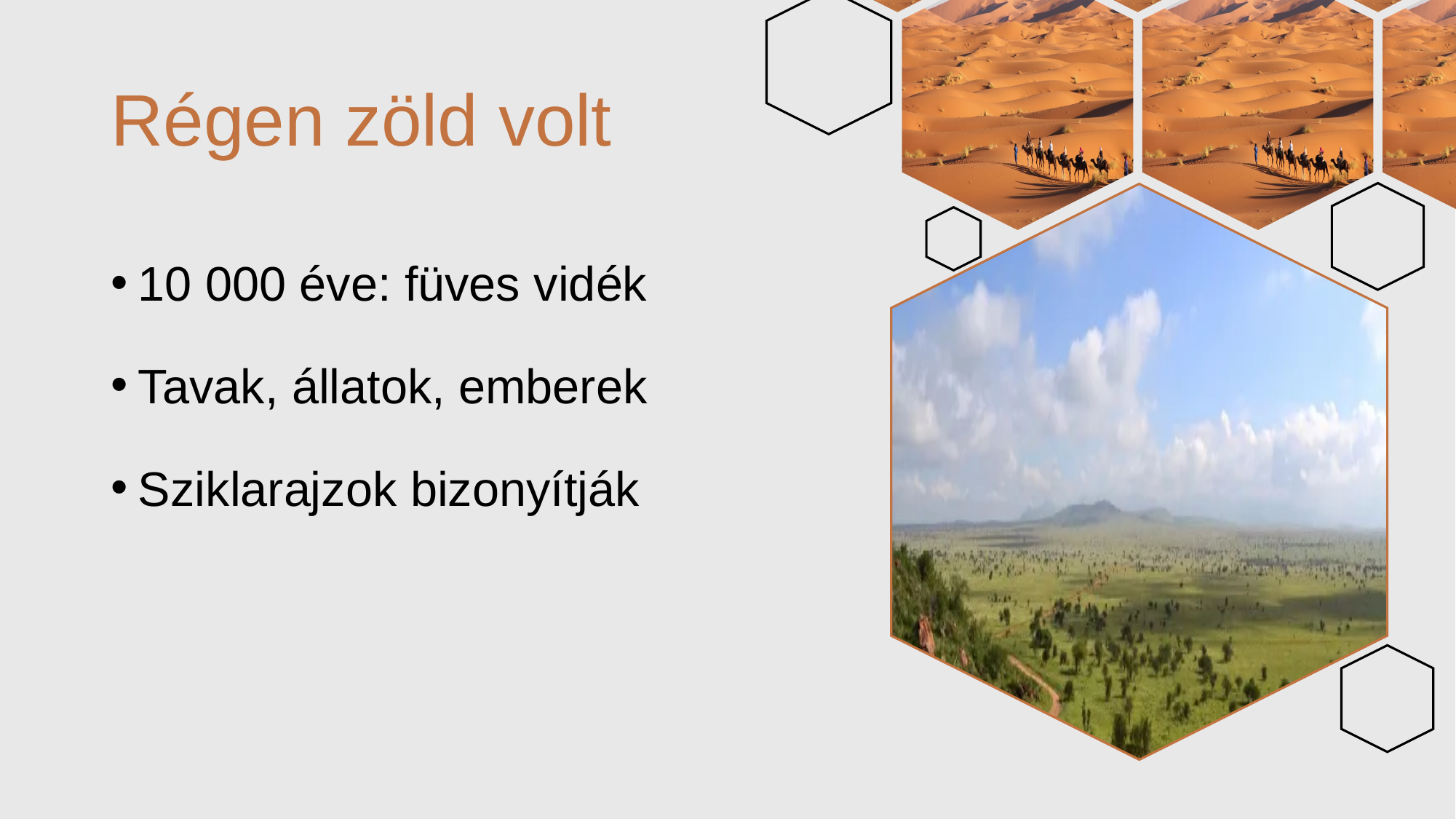

# Régen zöld volt
10 000 éve: füves vidék
Tavak, állatok, emberek
Sziklarajzok bizonyítják